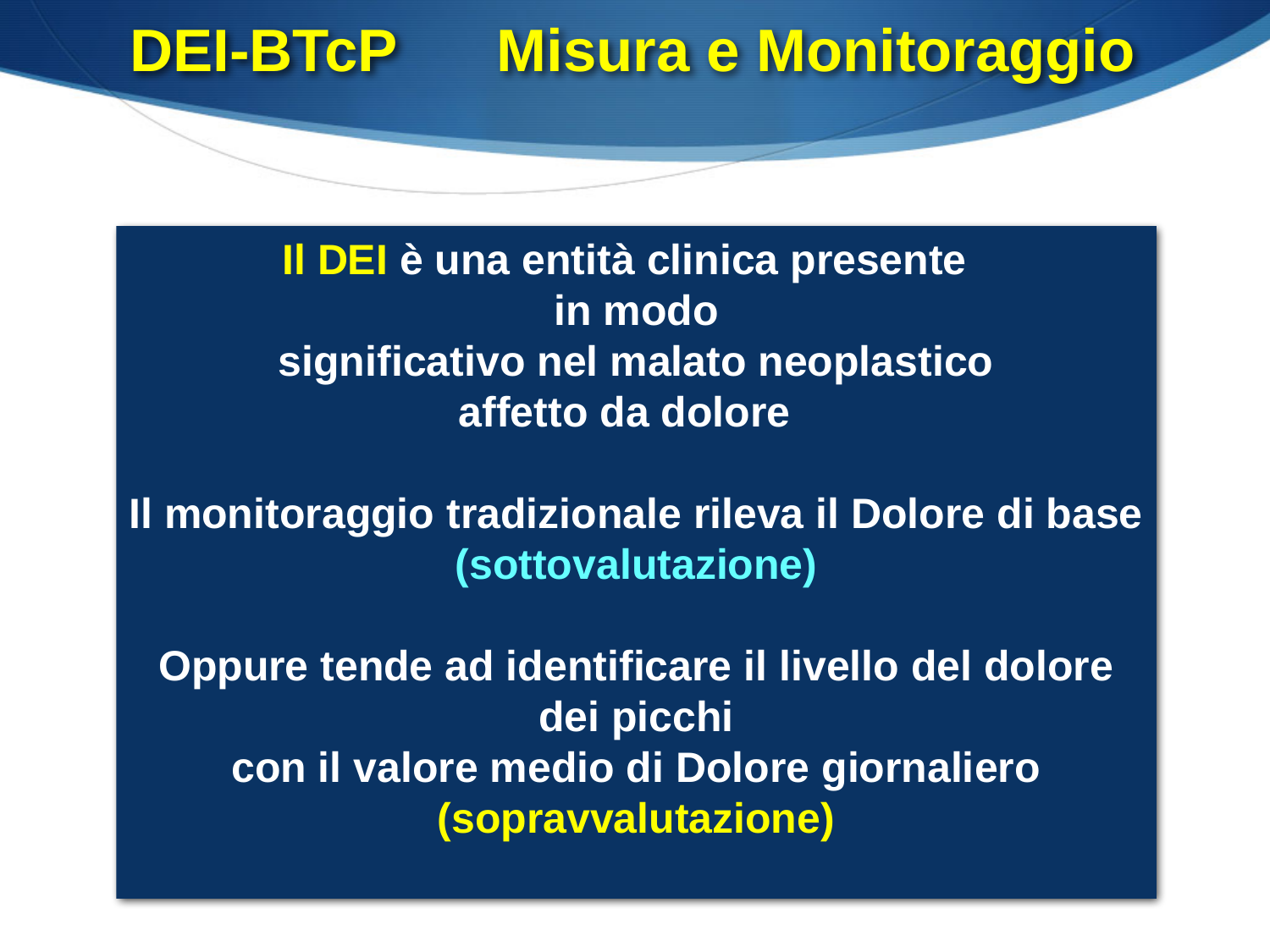

DEI-BTcP      Misura e Monitoraggio
Il DEI è una entità clinica presente
in modo
significativo nel malato neoplastico
affetto da dolore

Il monitoraggio tradizionale rileva il Dolore di base
(sottovalutazione)

Oppure tende ad identificare il livello del dolore dei picchi
con il valore medio di Dolore giornaliero
(sopravvalutazione)